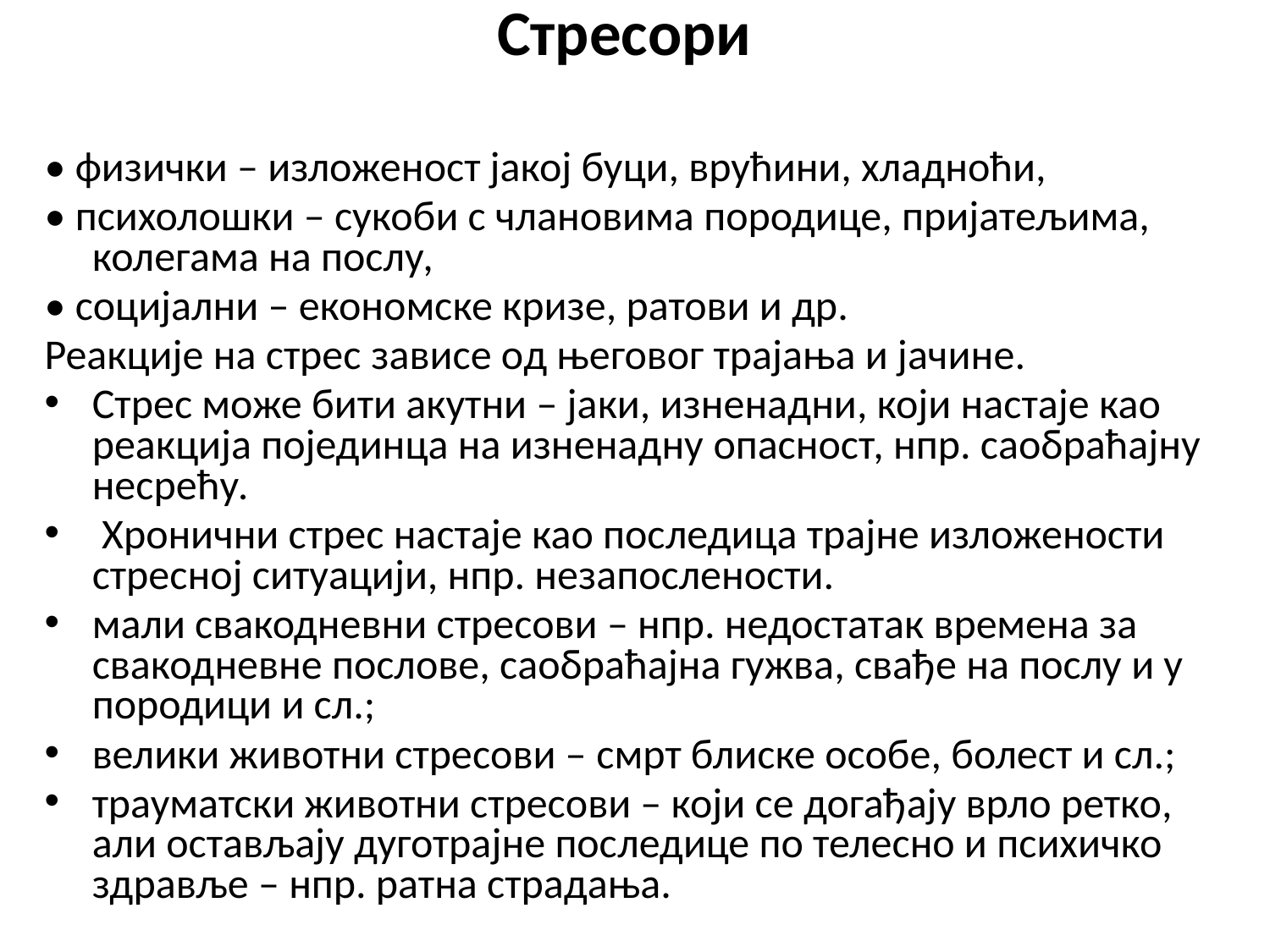

Стресори

• физички – изложеност јакој буци, врућини, хладноћи,
• психолошки – сукоби с члановима породице, пријатељима, колегама на послу,
• социјални – економске кризе, ратови и др.
Реакције на стрес зависе од његовог трајања и јачине.
Стрес може бити акутни – јаки, изненадни, који настаје као реакција појединца на изненадну опасност, нпр. саобраћајну несрећу.
 Хронични стрес настаје као последица трајне изложености стресној ситуацији, нпр. незапослености.
мали свакодневни стресови – нпр. недостатак времена за свакодневне послове, саобраћајна гужва, свађе на послу и у породици и сл.;
велики животни стресови – смрт блиске особе, болест и сл.;
трауматски животни стресови – који се догађају врло ретко, али остављају дуготрајне последице по телесно и психичко здравље – нпр. ратна страдања.